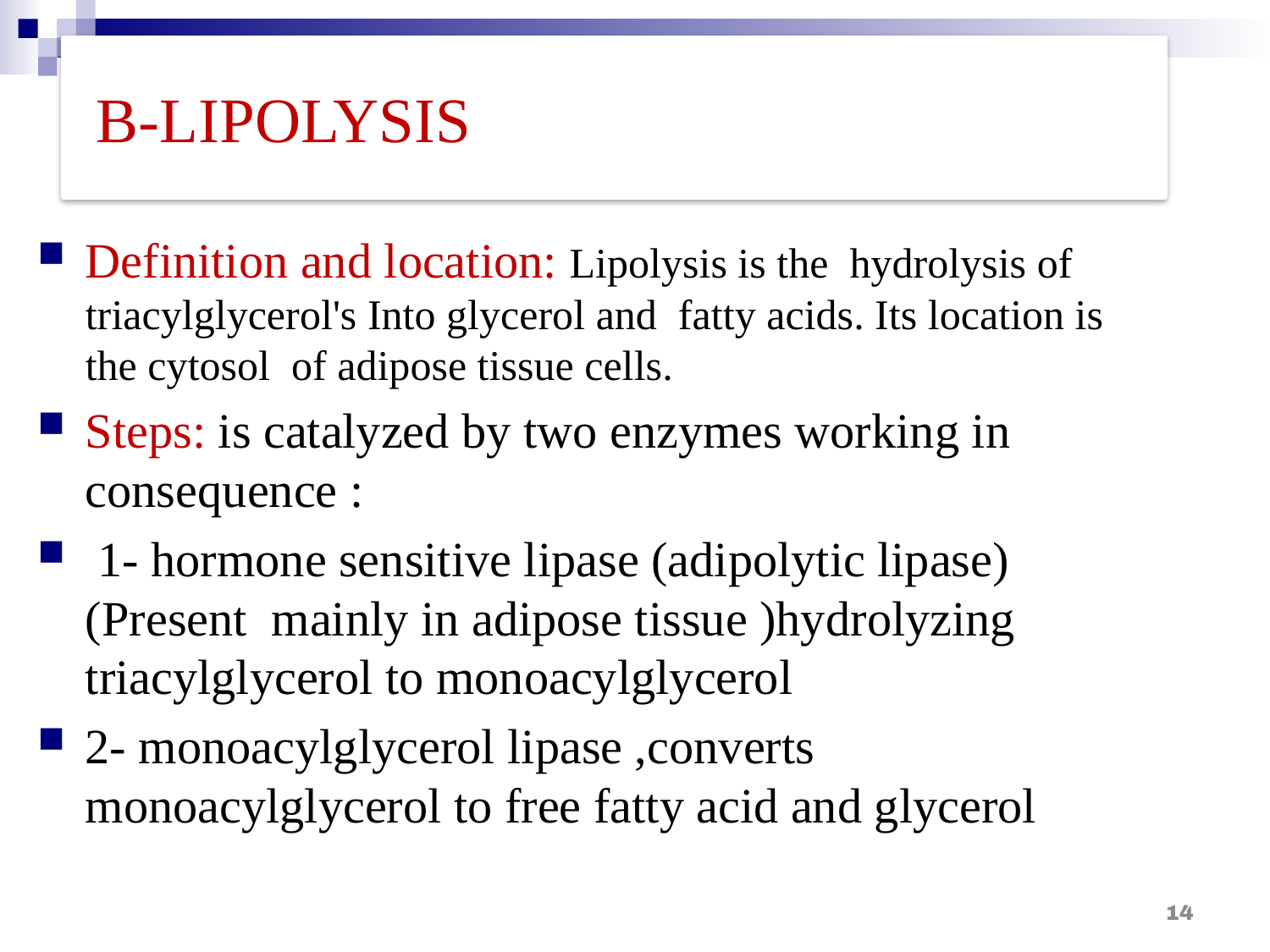

# B-LIPOLYSIS
Definition and location: Lipolysis is the  hydrolysis of triacylglycerol's Into glycerol and  fatty acids. Its location is the cytosol  of adipose tissue cells.
Steps: is catalyzed by two enzymes working in consequence :
 1- hormone sensitive lipase (adipolytic lipase) (Present  mainly in adipose tissue )hydrolyzing triacylglycerol to monoacylglycerol
2- monoacylglycerol lipase ,converts monoacylglycerol to free fatty acid and glycerol
14